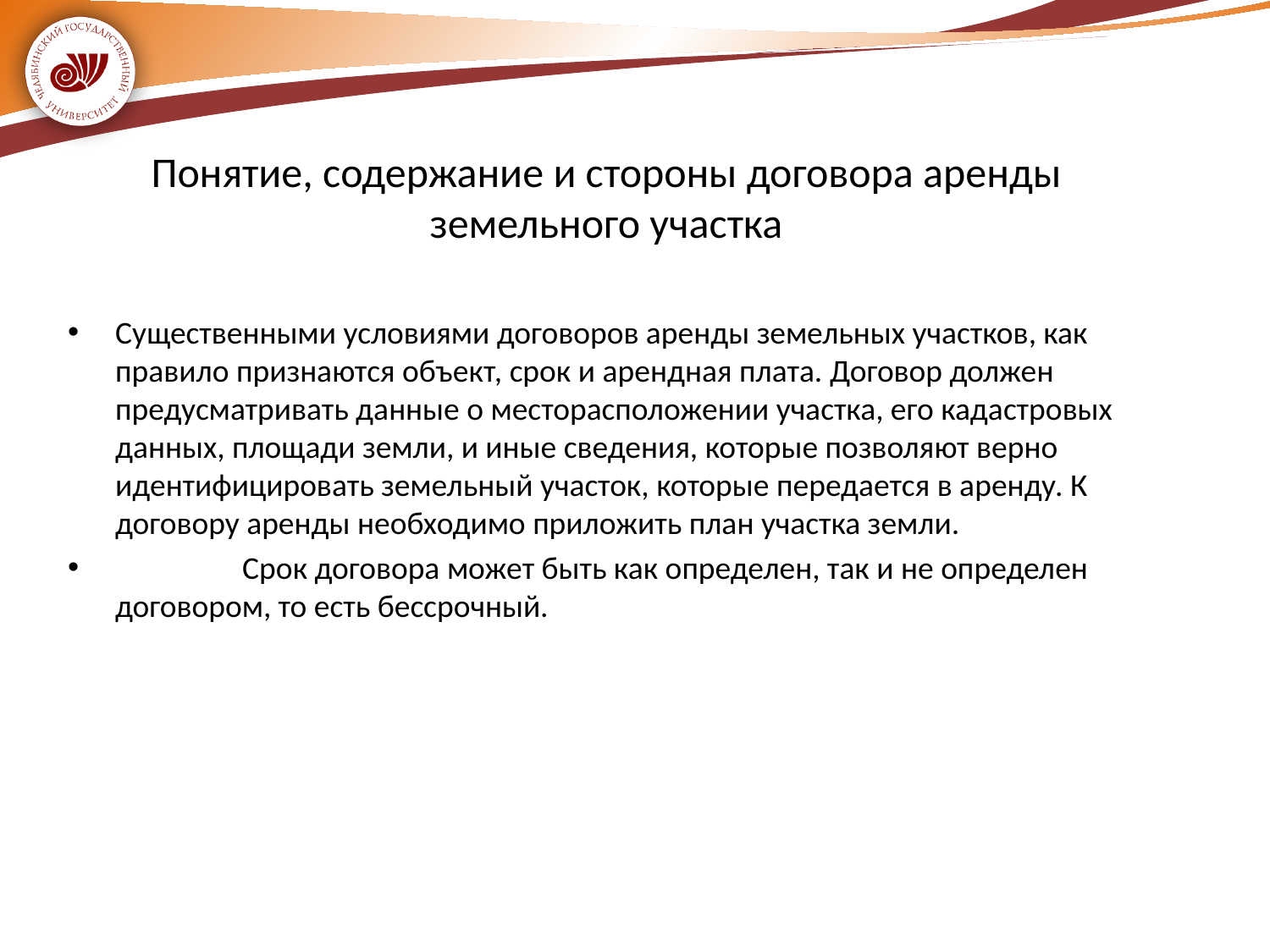

# Понятие, содержание и стороны договора аренды земельного участка
Существенными условиями договоров аренды земельных участков, как правило признаются объект, срок и арендная плата. Договор должен предусматривать данные о месторасположении участка, его кадастровых данных, площади земли, и иные сведения, которые позволяют верно идентифицировать земельный участок, которые передается в аренду. К договору аренды необходимо приложить план участка земли.
	Срок договора может быть как определен, так и не определен договором, то есть бессрочный.